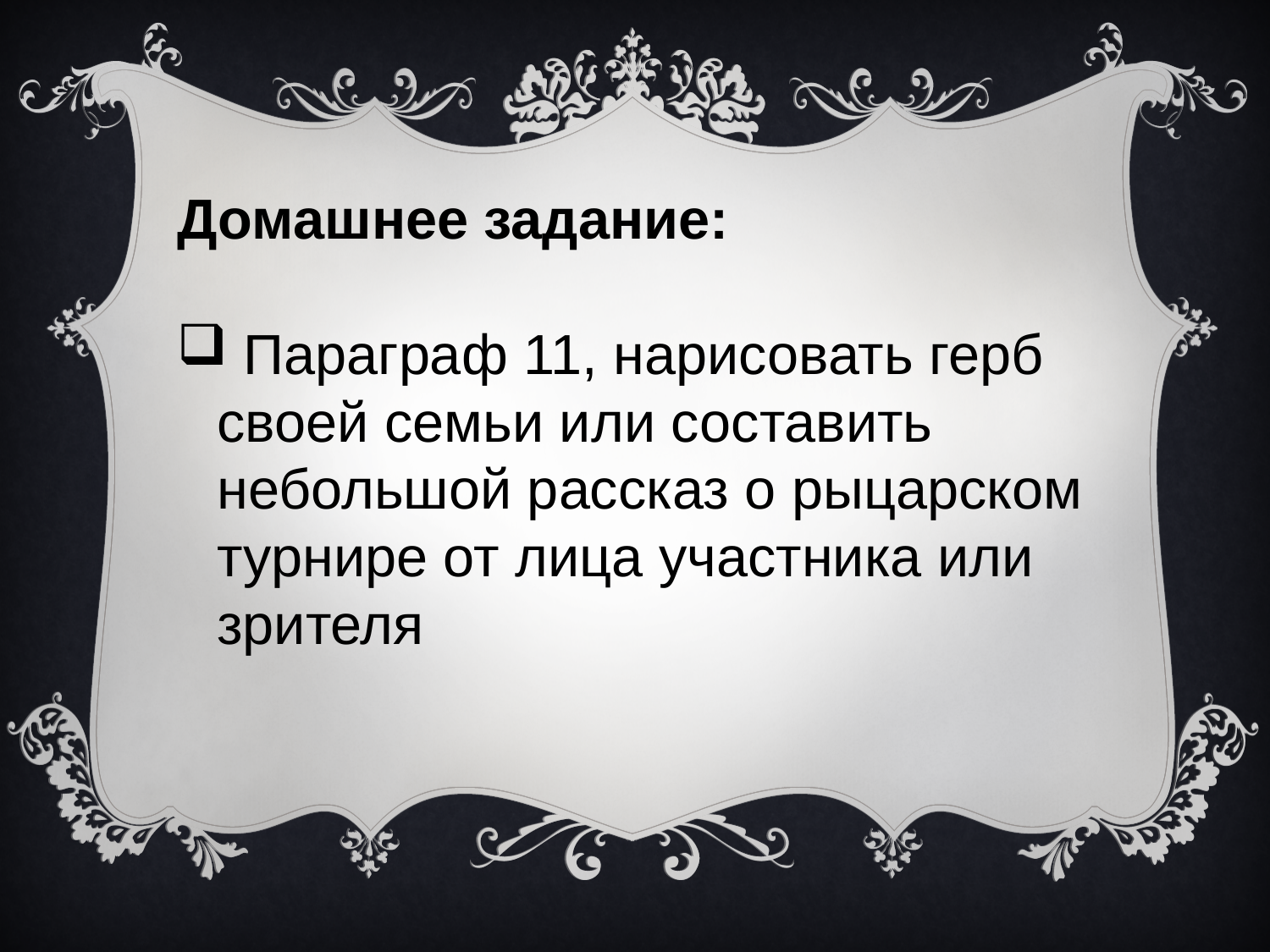

Домашнее задание:

 Параграф 11, нарисовать герб своей семьи или составить небольшой рассказ о рыцарском турнире от лица участника или зрителя